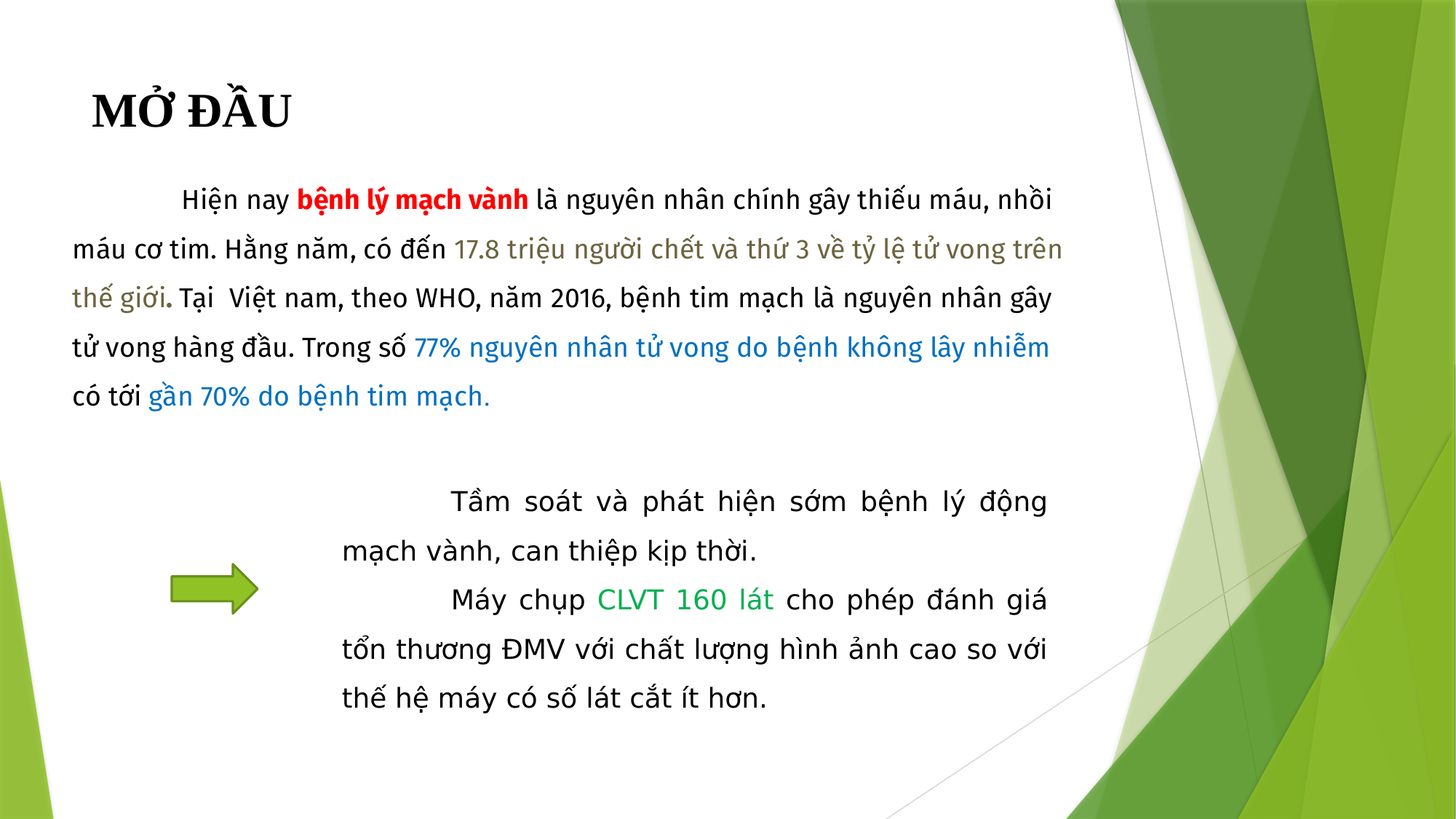

# MỞ ĐẦU
	Hiện nay bệnh lý mạch vành là nguyên nhân chính gây thiếu máu, nhồi máu cơ tim. Hằng năm, có đến 17.8 triệu người chết và thứ 3 về tỷ lệ tử vong trên thế giới. Tại  Việt nam, theo WHO, năm 2016, bệnh tim mạch là nguyên nhân gây tử vong hàng đầu. Trong số 77% nguyên nhân tử vong do bệnh không lây nhiễm có tới gần 70% do bệnh tim mạch.

	Tầm soát và phát hiện sớm bệnh lý động mạch vành, can thiệp kịp thời.
	Máy chụp CLVT 160 lát cho phép đánh giá tổn thương ĐMV với chất lượng hình ảnh cao so với thế hệ máy có số lát cắt ít hơn.